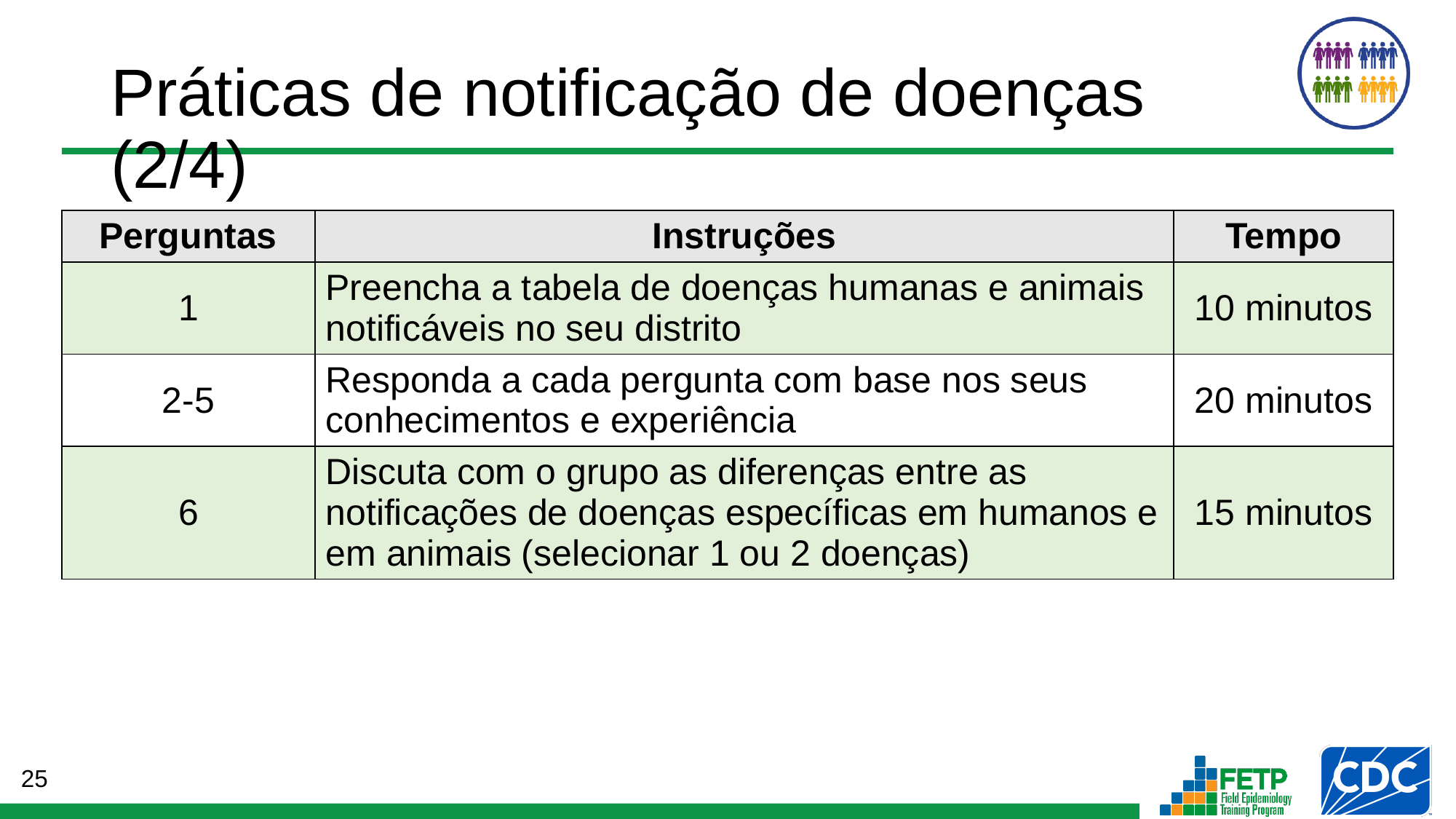

# Práticas de notificação de doenças (2/4)
| Perguntas | Instruções | Tempo |
| --- | --- | --- |
| 1 | Preencha a tabela de doenças humanas e animais notificáveis no seu distrito | 10 minutos |
| 2-5 | Responda a cada pergunta com base nos seus conhecimentos e experiência | 20 minutos |
| 6 | Discuta com o grupo as diferenças entre as notificações de doenças específicas em humanos e em animais (selecionar 1 ou 2 doenças) | 15 minutos |